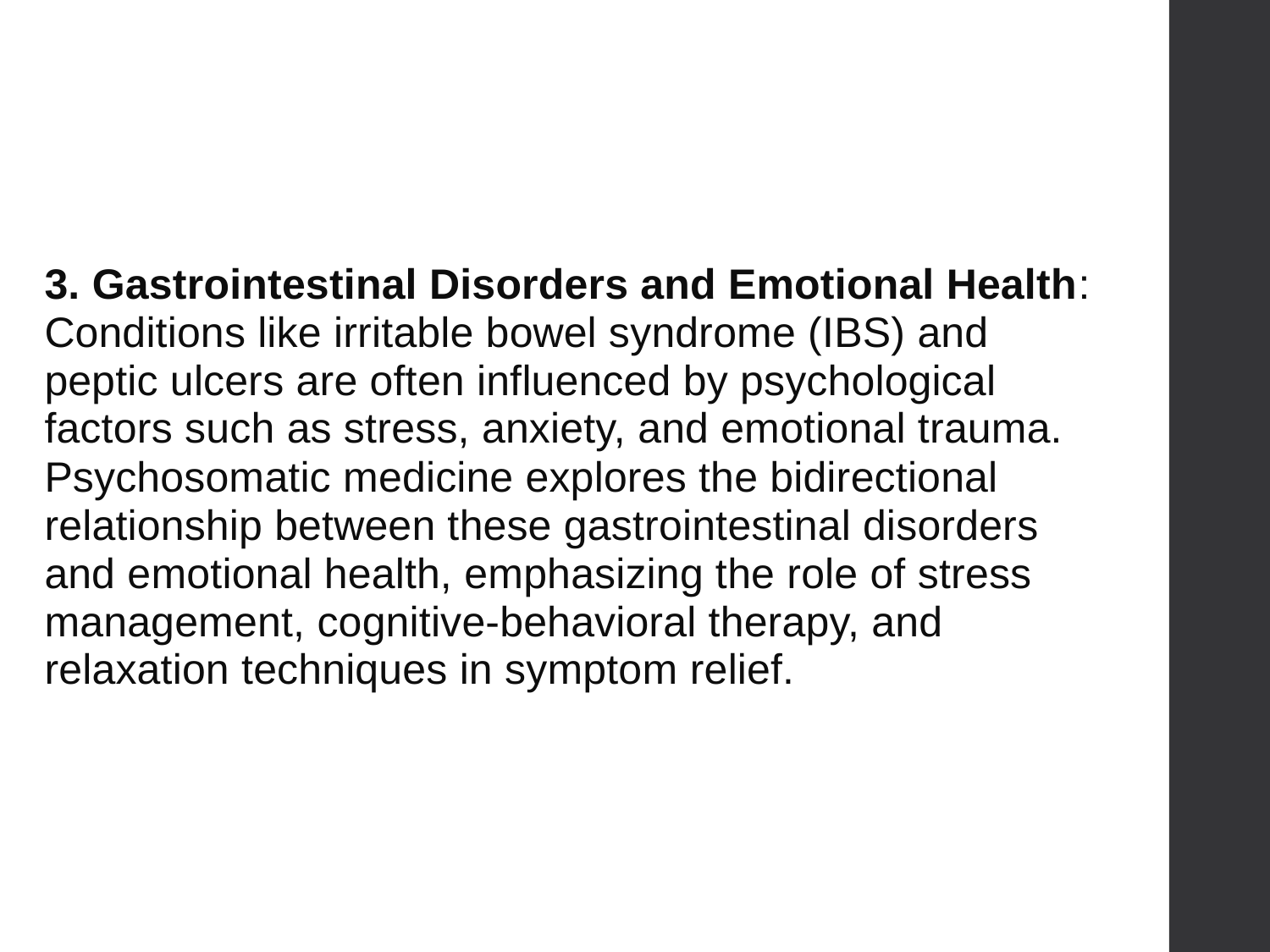

3. Gastrointestinal Disorders and Emotional Health: Conditions like irritable bowel syndrome (IBS) and peptic ulcers are often influenced by psychological factors such as stress, anxiety, and emotional trauma. Psychosomatic medicine explores the bidirectional relationship between these gastrointestinal disorders and emotional health, emphasizing the role of stress management, cognitive-behavioral therapy, and relaxation techniques in symptom relief.